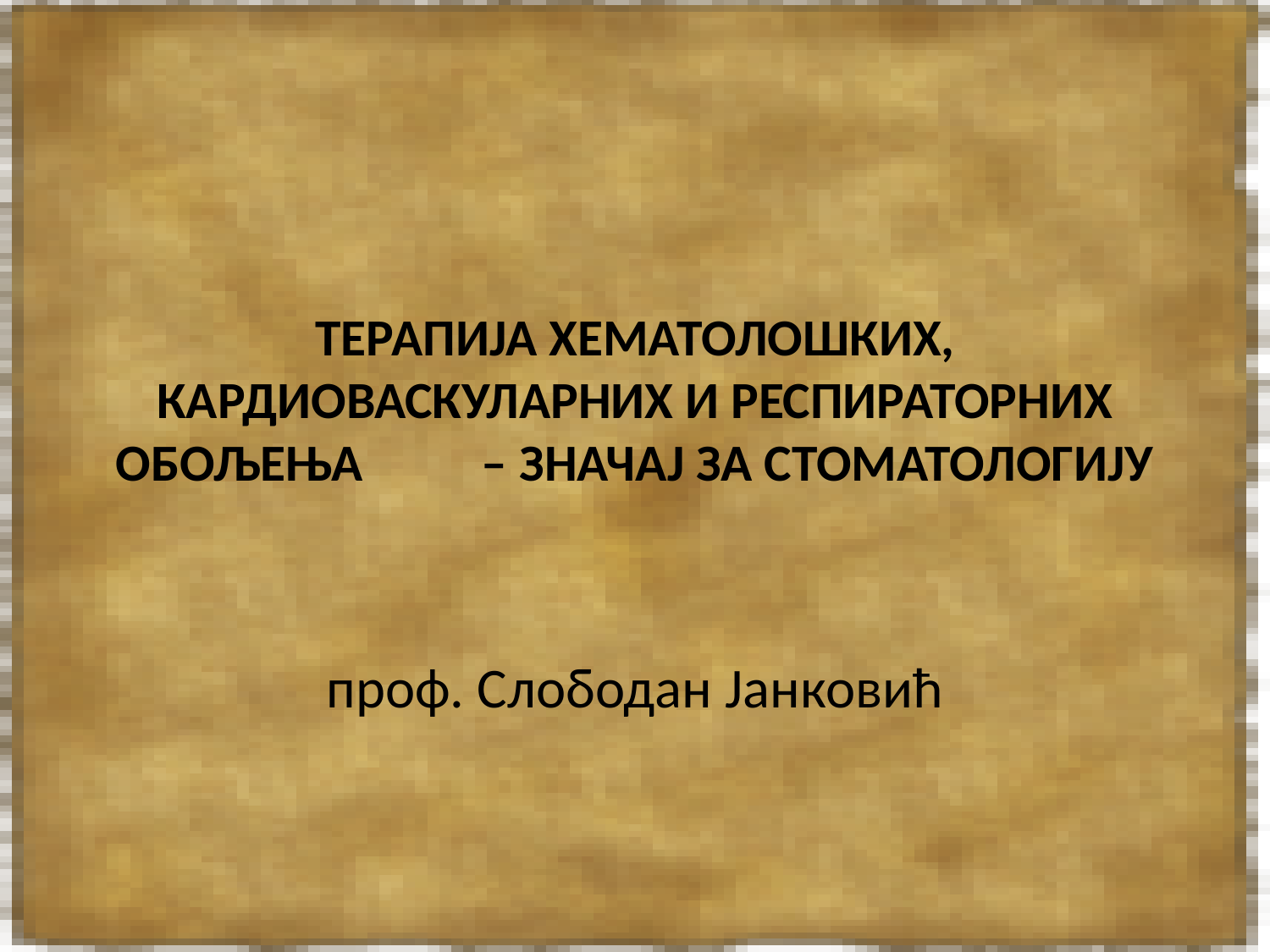

# ТЕРАПИЈА ХЕМАТОЛОШКИХ, КАРДИОВАСКУЛАРНИХ И РЕСПИРАТОРНИХ ОБОЉЕЊА          – ЗНАЧАЈ ЗА СТОМАТОЛОГИЈУ
проф. Слободан Јанковић